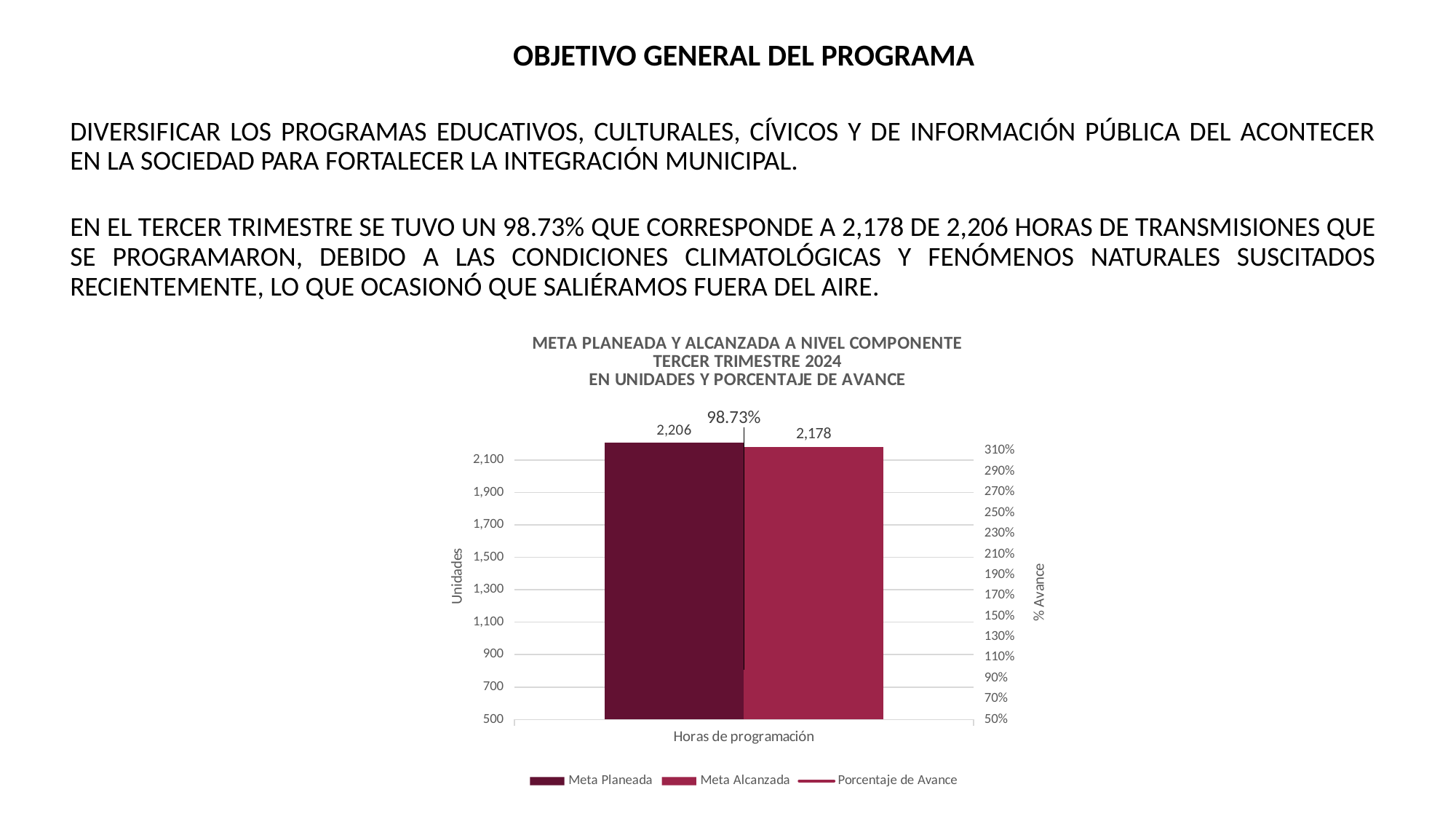

OBJETIVO GENERAL DEL PROGRAMA
DIVERSIFICAR LOS PROGRAMAS EDUCATIVOS, CULTURALES, CÍVICOS Y DE INFORMACIÓN PÚBLICA DEL ACONTECER EN LA SOCIEDAD PARA FORTALECER LA INTEGRACIÓN MUNICIPAL.
EN EL TERCER TRIMESTRE SE TUVO UN 98.73% QUE CORRESPONDE A 2,178 DE 2,206 HORAS DE TRANSMISIONES QUE SE PROGRAMARON, DEBIDO A LAS CONDICIONES CLIMATOLÓGICAS Y FENÓMENOS NATURALES SUSCITADOS RECIENTEMENTE, LO QUE OCASIONÓ QUE SALIÉRAMOS FUERA DEL AIRE.

### Chart: META PLANEADA Y ALCANZADA A NIVEL COMPONENTE
TERCER TRIMESTRE 2024
EN UNIDADES Y PORCENTAJE DE AVANCE

| Category | Meta Planeada | Meta Alcanzada |  |
|---|---|---|---|
| Horas de programación | 2206.0 | 2178.0 | 0.9873073436083409 |